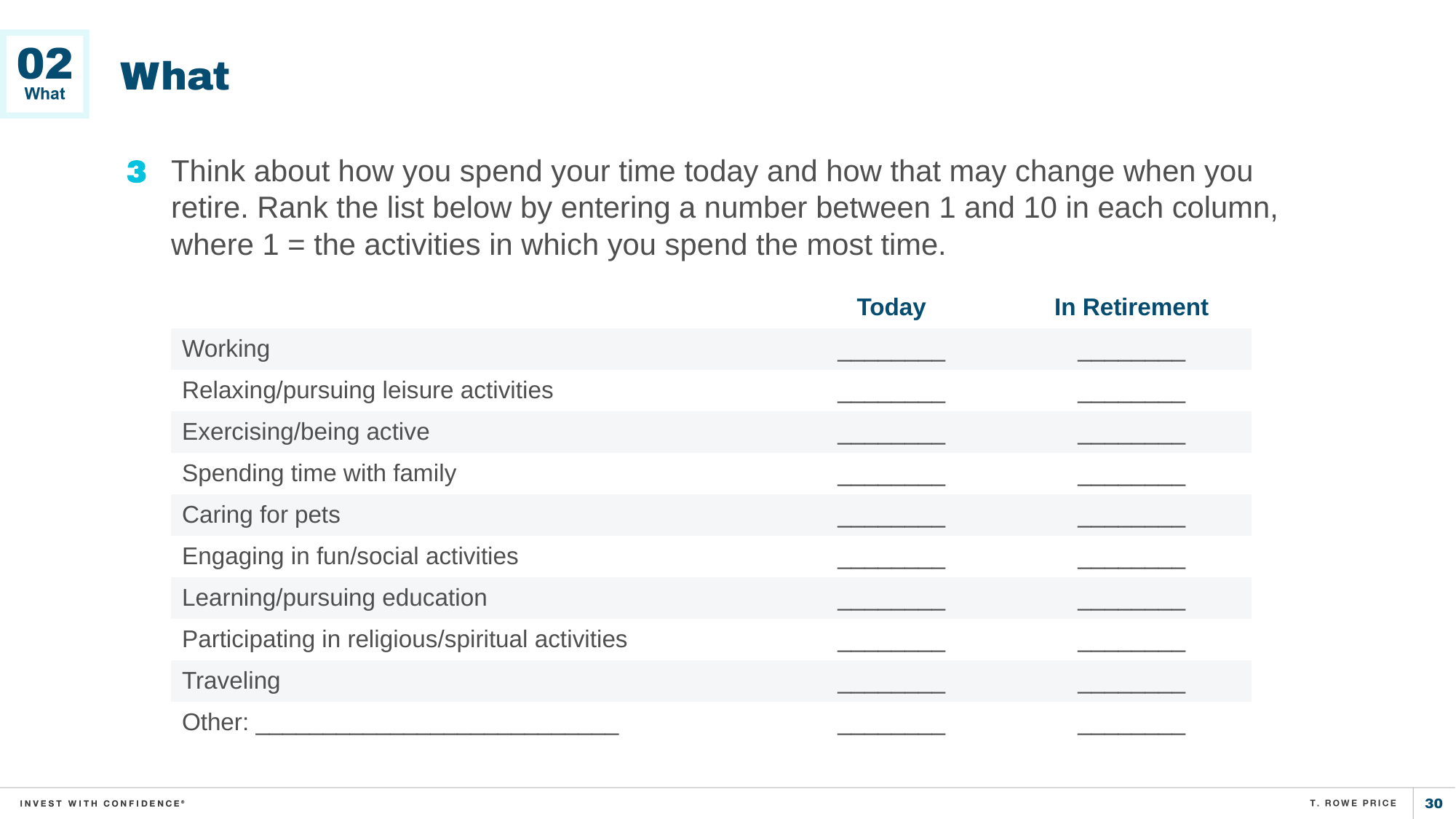

# What
3
Think about how you spend your time today and how that may change when you retire. Rank the list below by entering a number between 1 and 10 in each column, where 1 = the activities in which you spend the most time.
|  | Today | In Retirement |
| --- | --- | --- |
| Working | \_\_\_\_\_\_\_\_ | \_\_\_\_\_\_\_\_ |
| Relaxing/pursuing leisure activities | \_\_\_\_\_\_\_\_ | \_\_\_\_\_\_\_\_ |
| Exercising/being active | \_\_\_\_\_\_\_\_ | \_\_\_\_\_\_\_\_ |
| Spending time with family | \_\_\_\_\_\_\_\_ | \_\_\_\_\_\_\_\_ |
| Caring for pets | \_\_\_\_\_\_\_\_ | \_\_\_\_\_\_\_\_ |
| Engaging in fun/social activities | \_\_\_\_\_\_\_\_ | \_\_\_\_\_\_\_\_ |
| Learning/pursuing education | \_\_\_\_\_\_\_\_ | \_\_\_\_\_\_\_\_ |
| Participating in religious/spiritual activities | \_\_\_\_\_\_\_\_ | \_\_\_\_\_\_\_\_ |
| Traveling | \_\_\_\_\_\_\_\_ | \_\_\_\_\_\_\_\_ |
| Other: \_\_\_\_\_\_\_\_\_\_\_\_\_\_\_\_\_\_\_\_\_\_\_\_\_\_\_ | \_\_\_\_\_\_\_\_ | \_\_\_\_\_\_\_\_ |